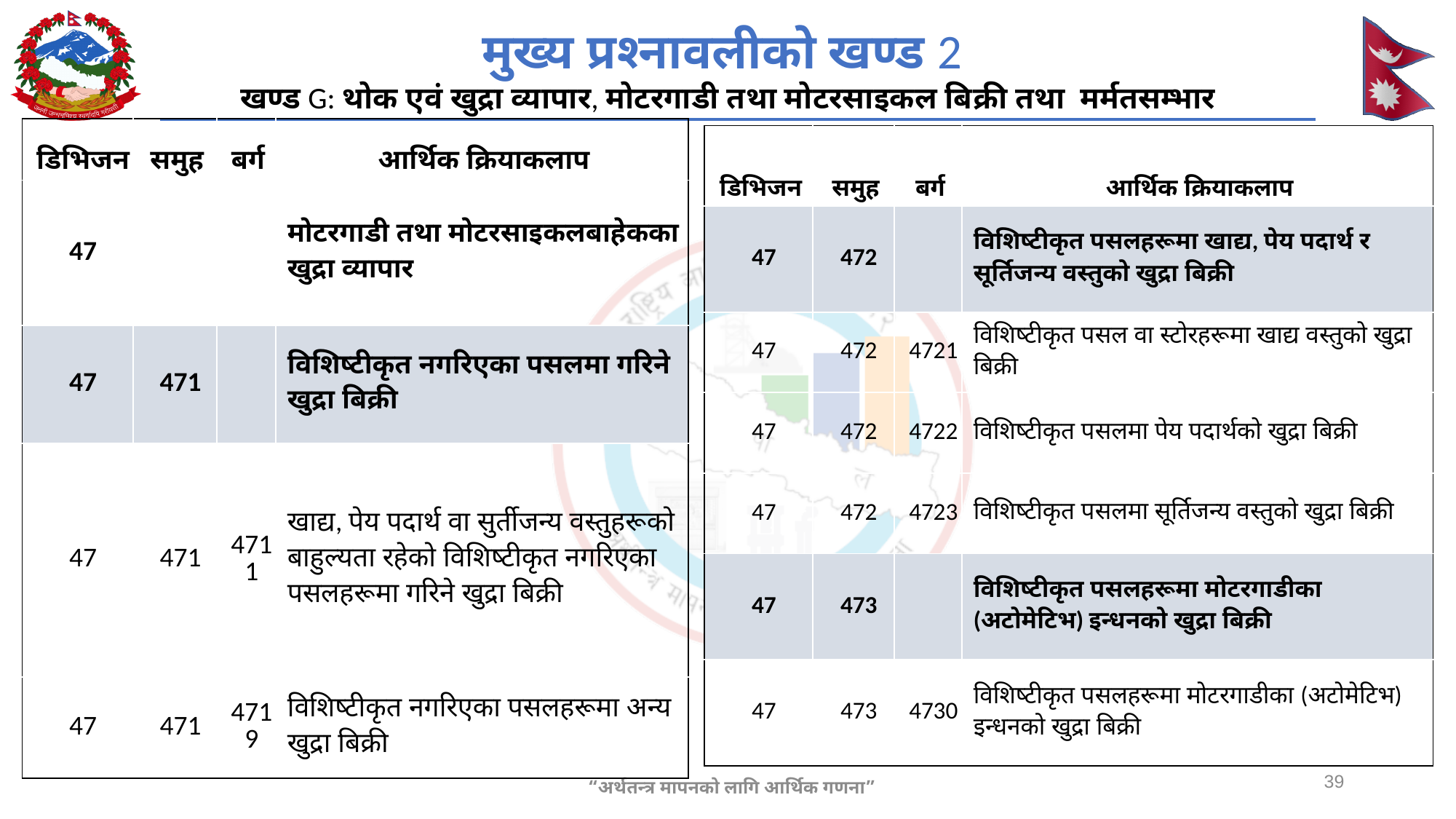

# मुख्य प्रश्नावलीको खण्ड 2 खण्ड G: थोक एवं खुद्रा व्यापार, मोटरगाडी तथा मोटरसाइकल बिक्री तथा  मर्मतसम्भार
| डिभिजन | समुह | बर्ग | आर्थिक क्रियाकलाप |
| --- | --- | --- | --- |
| 47 |  |  | मोटरगाडी तथा मोटरसाइकलबाहेकका खुद्रा व्यापार |
| 47 | 471 |  | विशिष्टीकृत नगरिएका पसलमा गरिने खुद्रा बिक्री |
| 47 | 471 | 4711 | खाद्य, पेय पदार्थ वा सुर्तीजन्य वस्तुहरूको बाहुल्यता रहेको विशिष्टीकृत नगरिएका पसलहरूमा गरिने खुद्रा बिक्री |
| 47 | 471 | 4719 | विशिष्टीकृत नगरिएका पसलहरूमा अन्य खुद्रा बिक्री |
| डिभिजन | समुह | बर्ग | आर्थिक क्रियाकलाप |
| --- | --- | --- | --- |
| 47 | 472 |  | विशिष्टीकृत पसलहरूमा खाद्य, पेय पदार्थ र सूर्तिजन्य वस्तुको खुद्रा बिक्री |
| 47 | 472 | 4721 | विशिष्टीकृत पसल वा स्टोरहरूमा खाद्य वस्तुको खुद्रा बिक्री |
| 47 | 472 | 4722 | विशिष्टीकृत पसलमा पेय पदार्थको खुद्रा बिक्री |
| 47 | 472 | 4723 | विशिष्टीकृत पसलमा सूर्तिजन्य वस्तुको खुद्रा बिक्री |
| 47 | 473 |  | विशिष्टीकृत पसलहरूमा मोटरगाडीका (अटोमेटिभ) इन्धनको खुद्रा बिक्री |
| 47 | 473 | 4730 | विशिष्टीकृत पसलहरूमा मोटरगाडीका (अटोमेटिभ) इन्धनको खुद्रा बिक्री |
39
“अर्थतन्त्र मापनको लागि आर्थिक गणना”